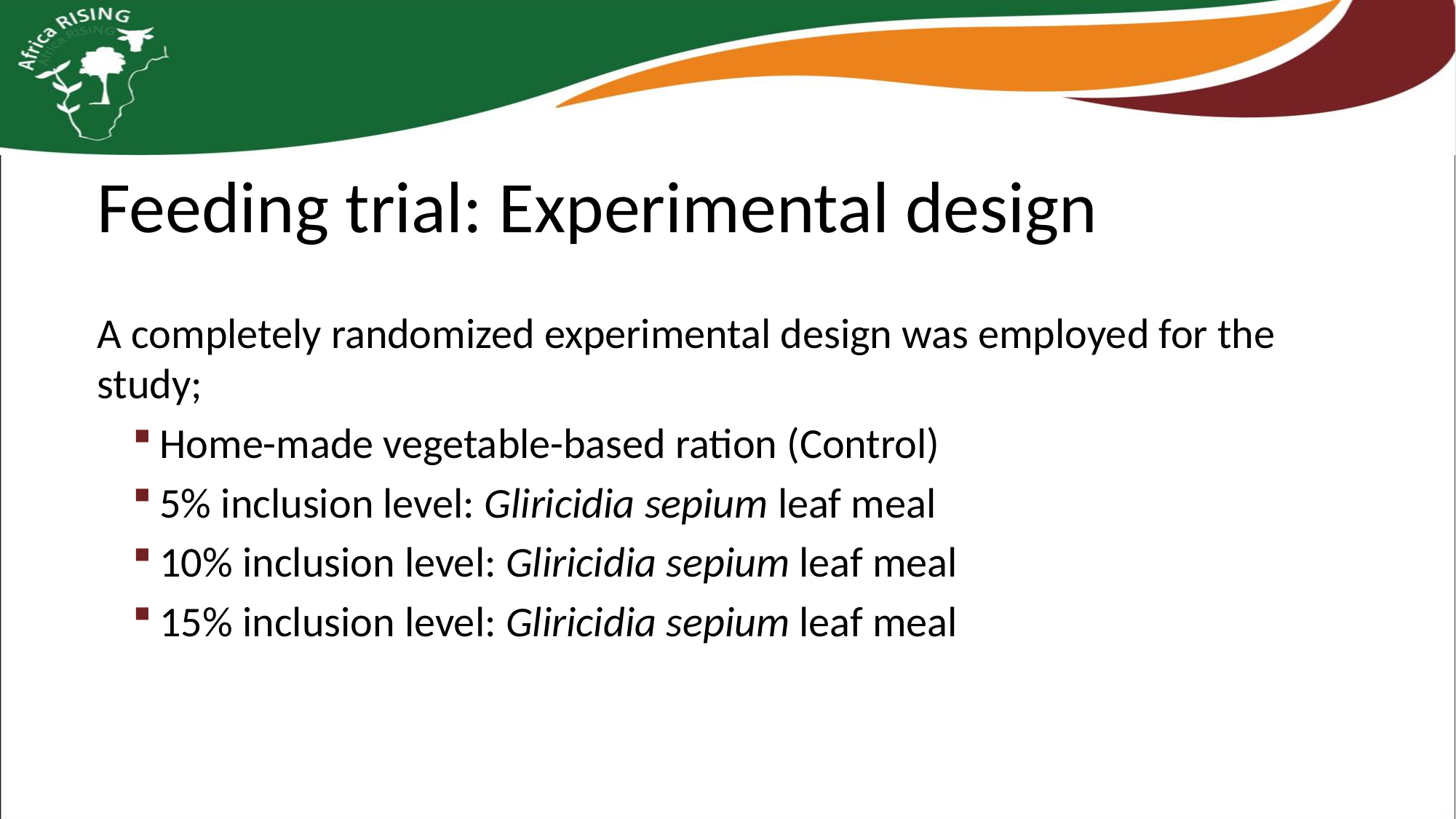

Feeding trial: Experimental design
A completely randomized experimental design was employed for the study;
Home-made vegetable-based ration (Control)
5% inclusion level: Gliricidia sepium leaf meal
10% inclusion level: Gliricidia sepium leaf meal
15% inclusion level: Gliricidia sepium leaf meal